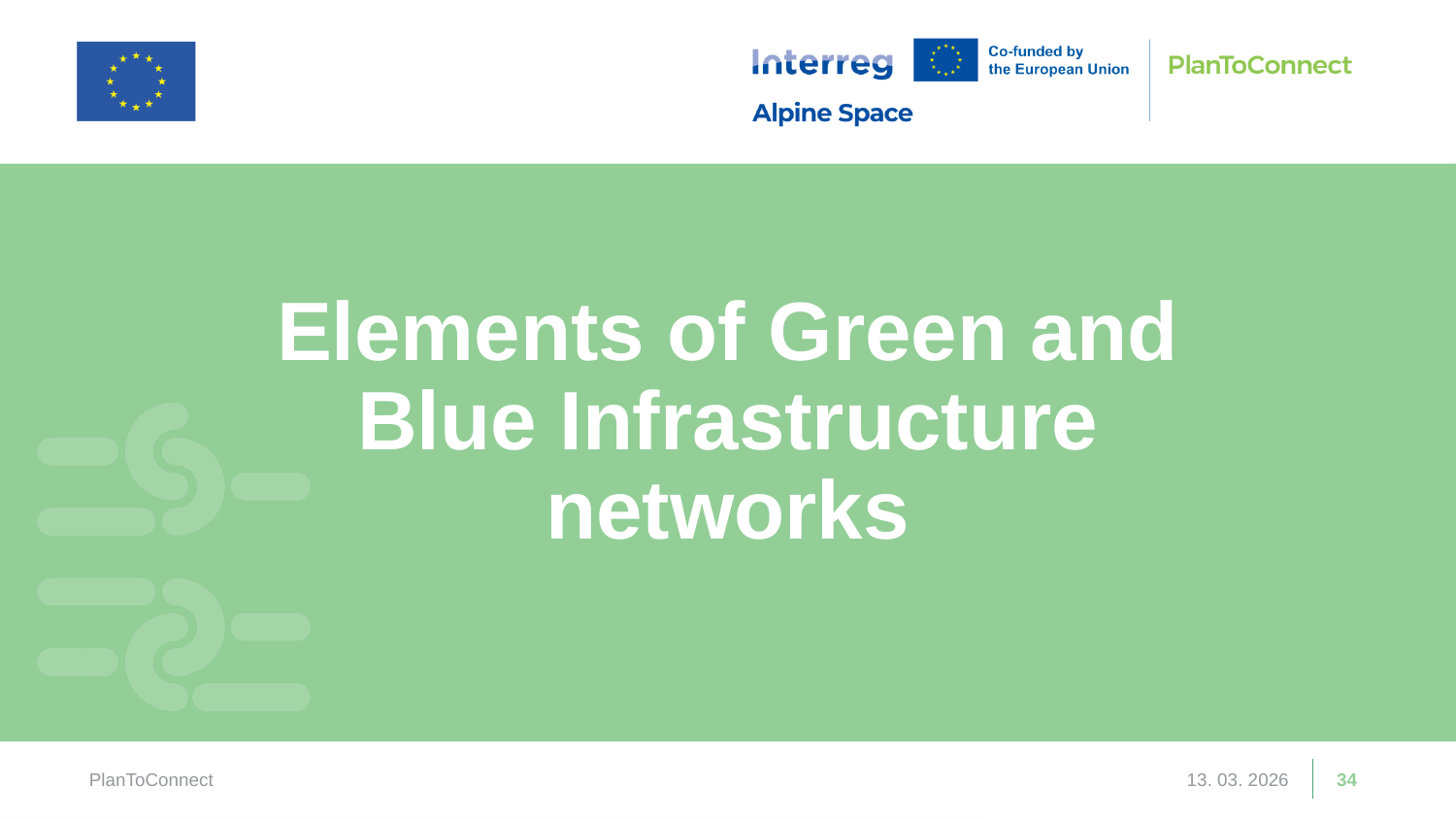

Elements of Green and Blue Infrastructure networks
PlanToConnect
13. 03. 2026
34